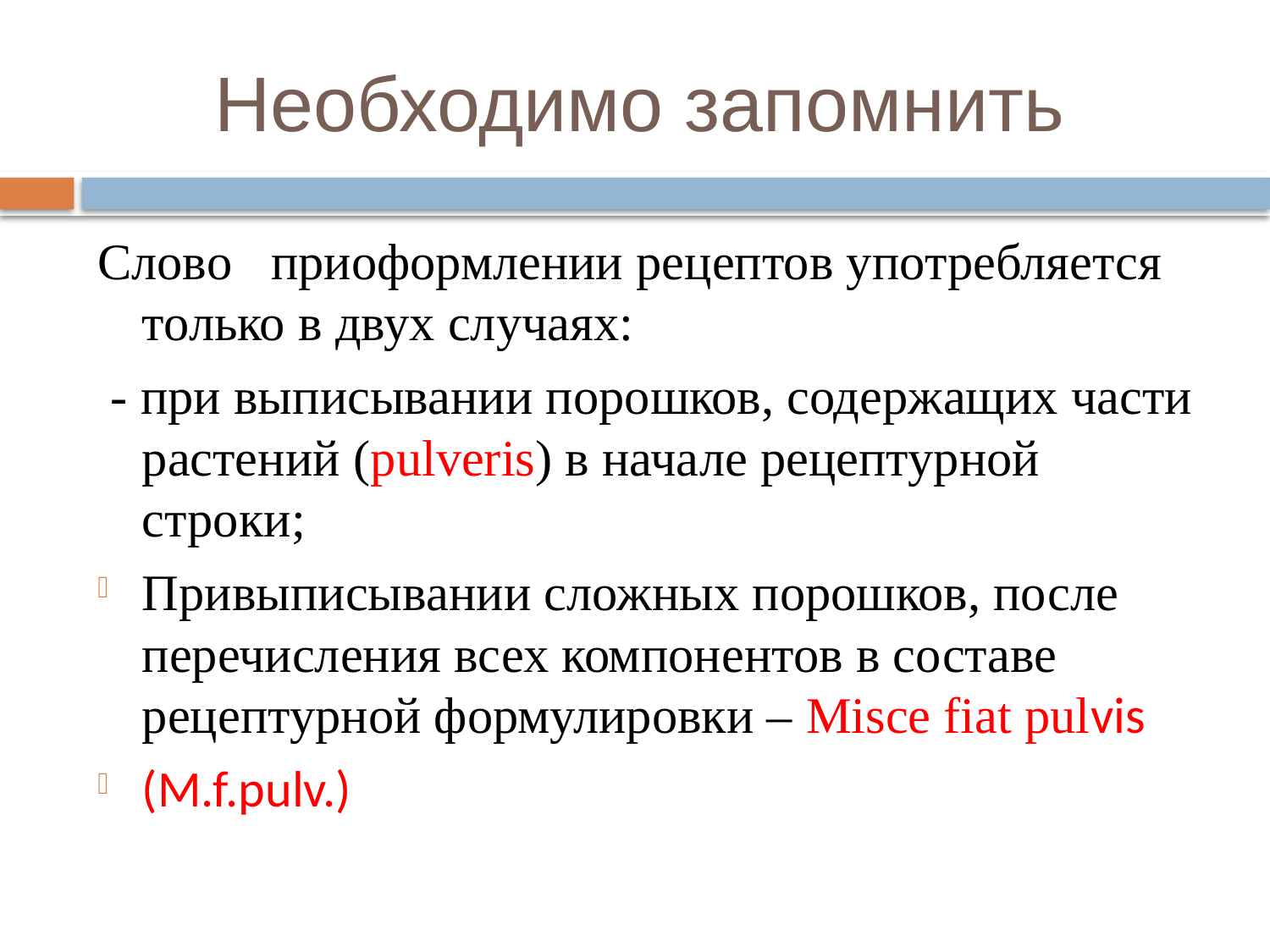

# Необходимо запомнить
Слово   приоформлении рецептов употребляется только в двух случаях:
 - при выписывании порошков, содержащих части растений (pulveris) в начале рецептурной строки;
Привыписывании сложных порошков, после перечисления всех компонентов в составе рецептурной формулировки – Misce fiat pulvis
(M.f.pulv.)